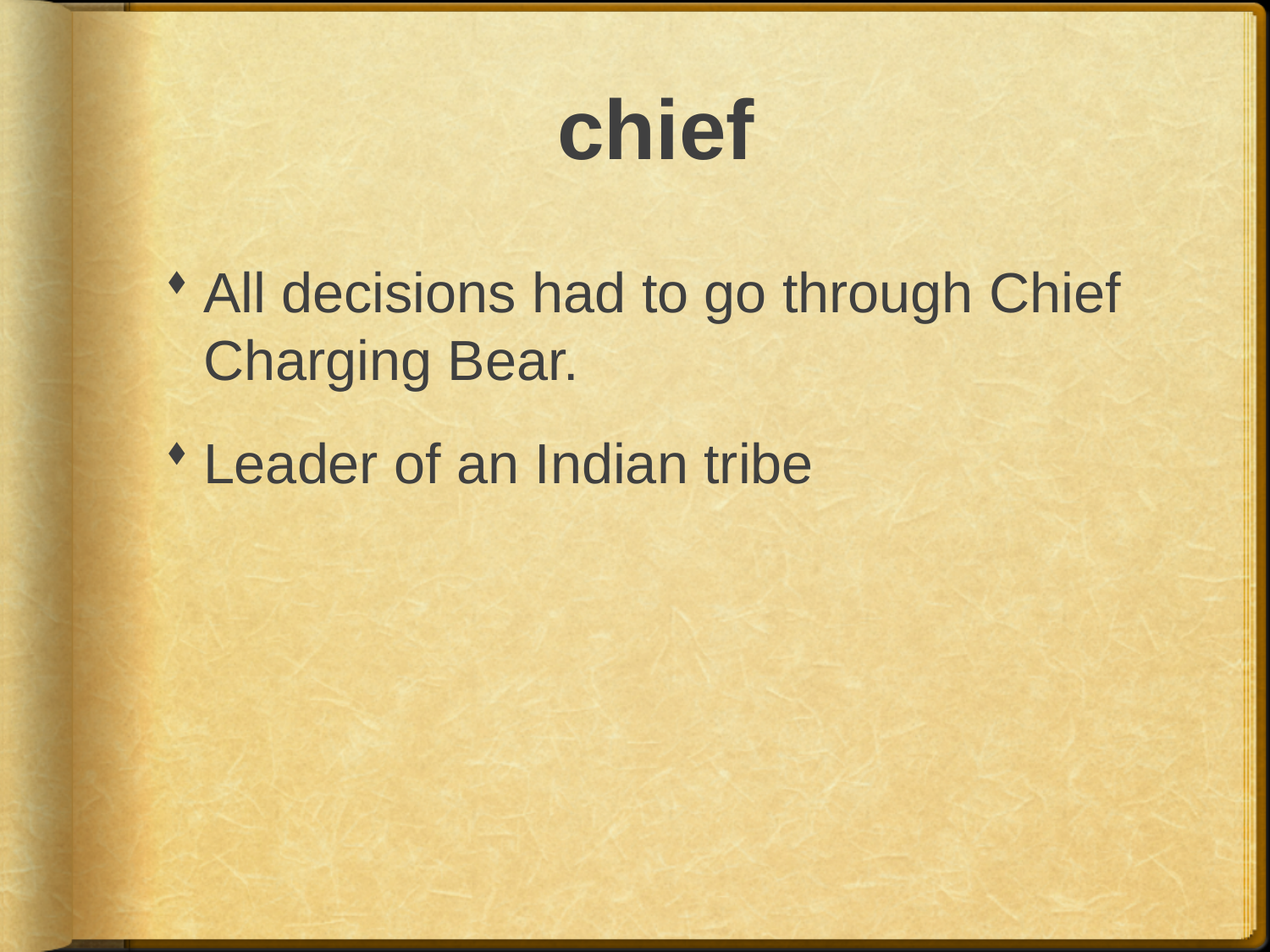

# chief
All decisions had to go through Chief Charging Bear.
Leader of an Indian tribe